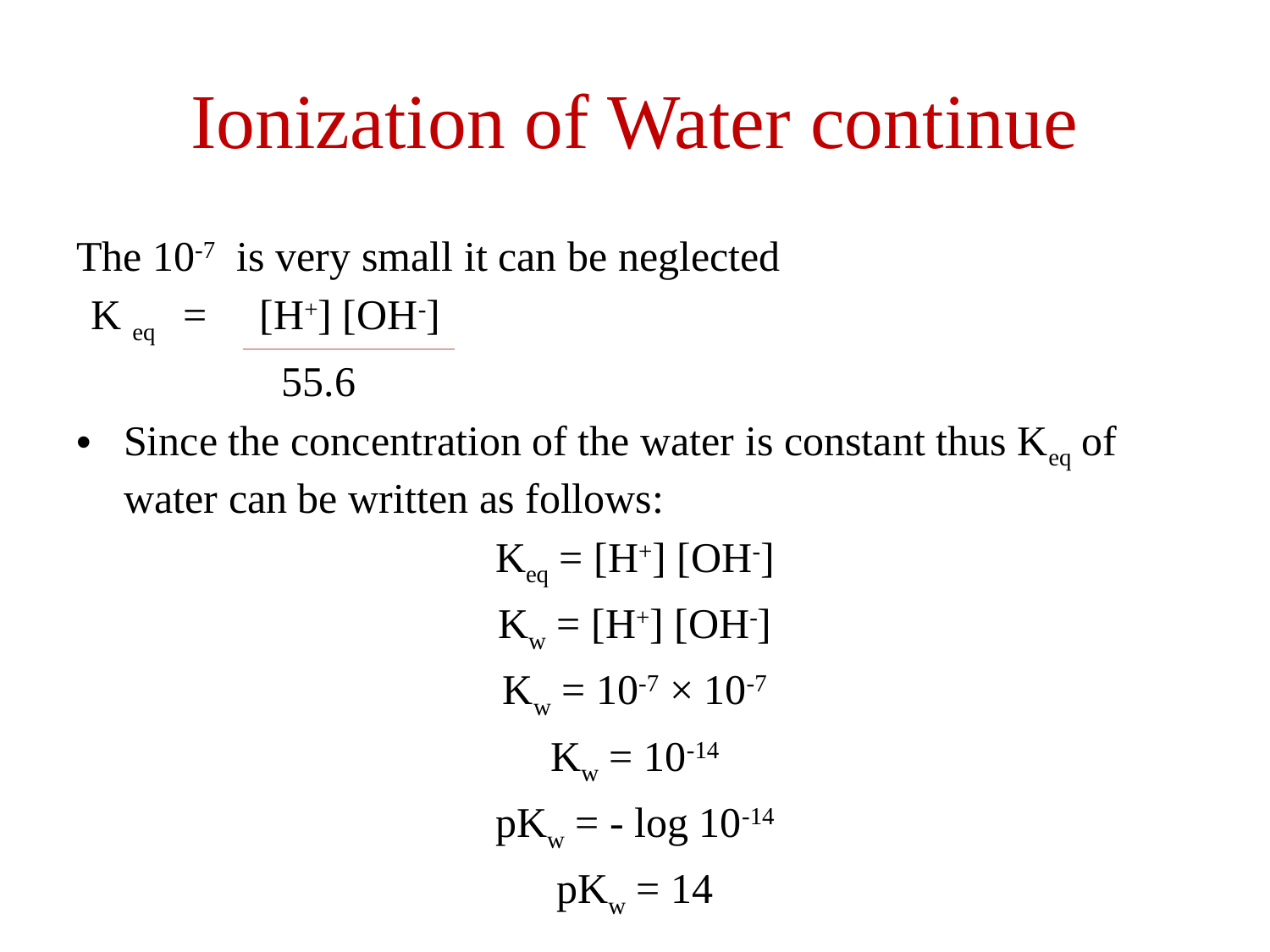

# Ionization of Water continue
The 10-7  is very small it can be neglected
K eq   =     [H+] [OH-]
                  55.6
Since the concentration of the water is constant thus Keq of water can be written as follows:
Keq = [H+] [OH-]
Kw = [H+] [OH-]
Kw = 10-7 × 10-7
Kw = 10-14
pKw = - log 10-14
pKw = 14